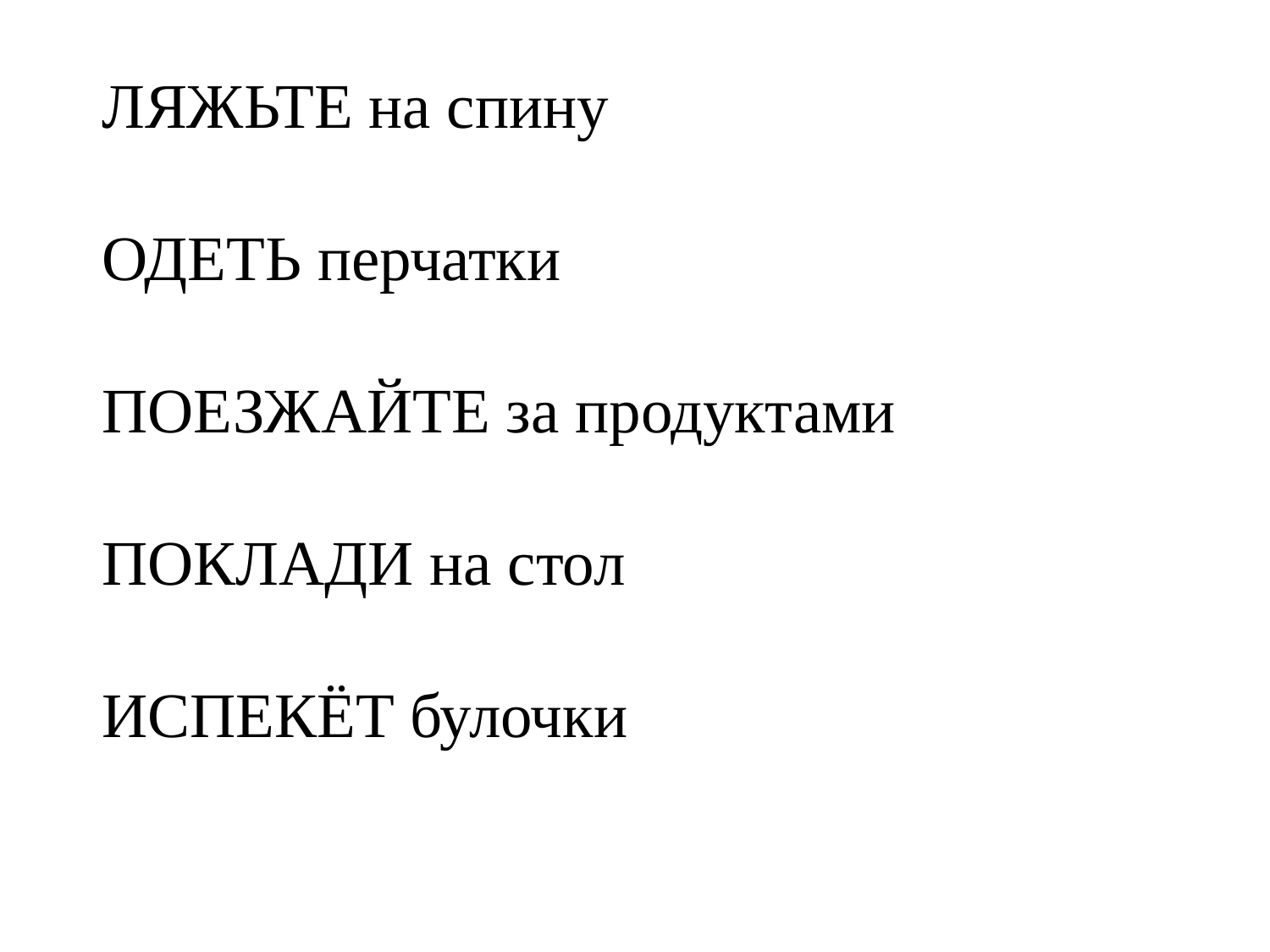

ЛЯЖЬТЕ на спину

ОДЕТЬ перчатки

ПОЕЗЖАЙТЕ за продуктами

ПОКЛАДИ на стол

ИСПЕКЁТ булочки